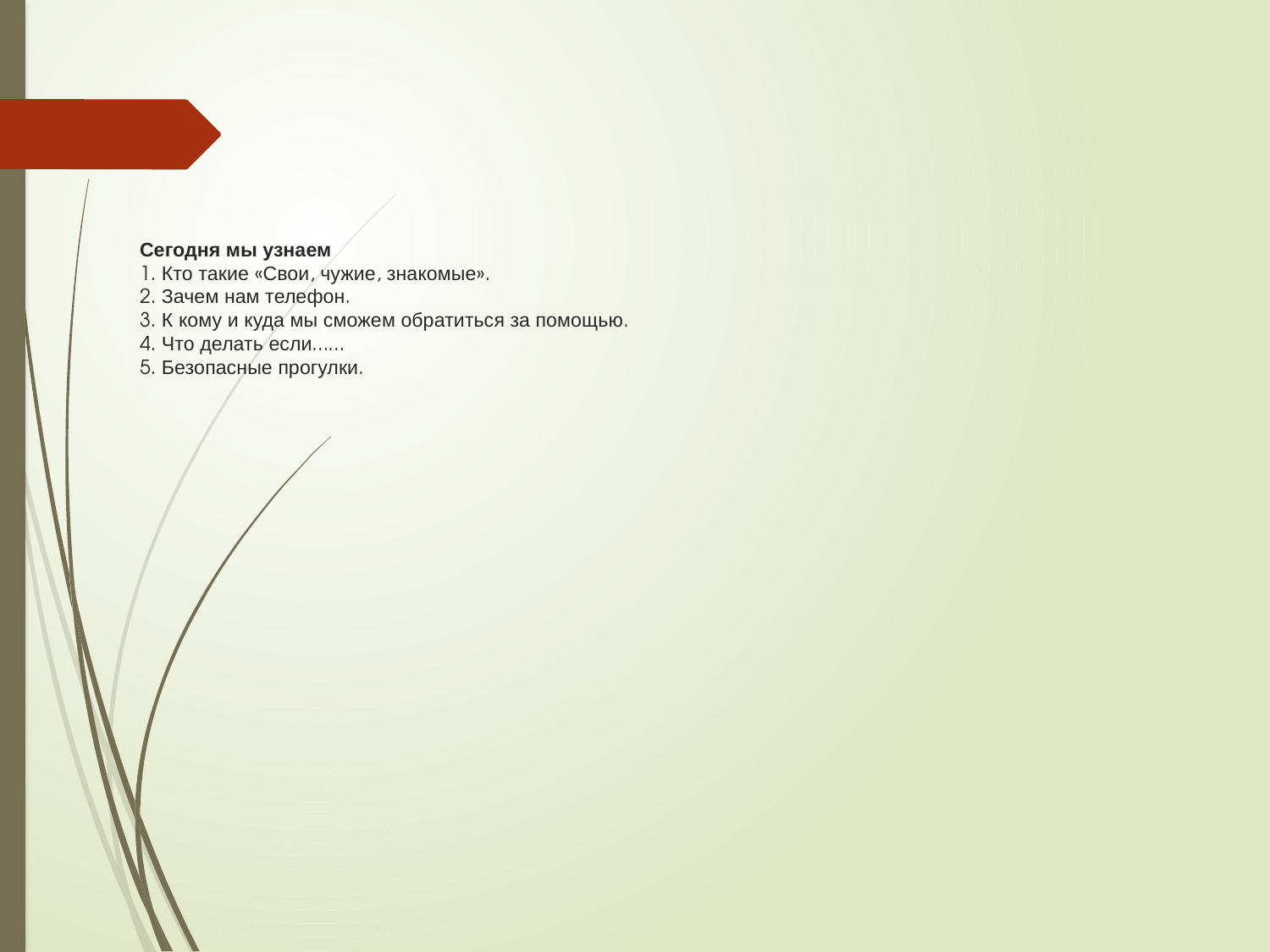

# Сегодня мы узнаем 1. Кто такие «Свои, чужие, знакомые». 2. Зачем нам телефон. 3. К кому и куда мы сможем обратиться за помощью. 4. Что делать если…… 5. Безопасные прогулки.